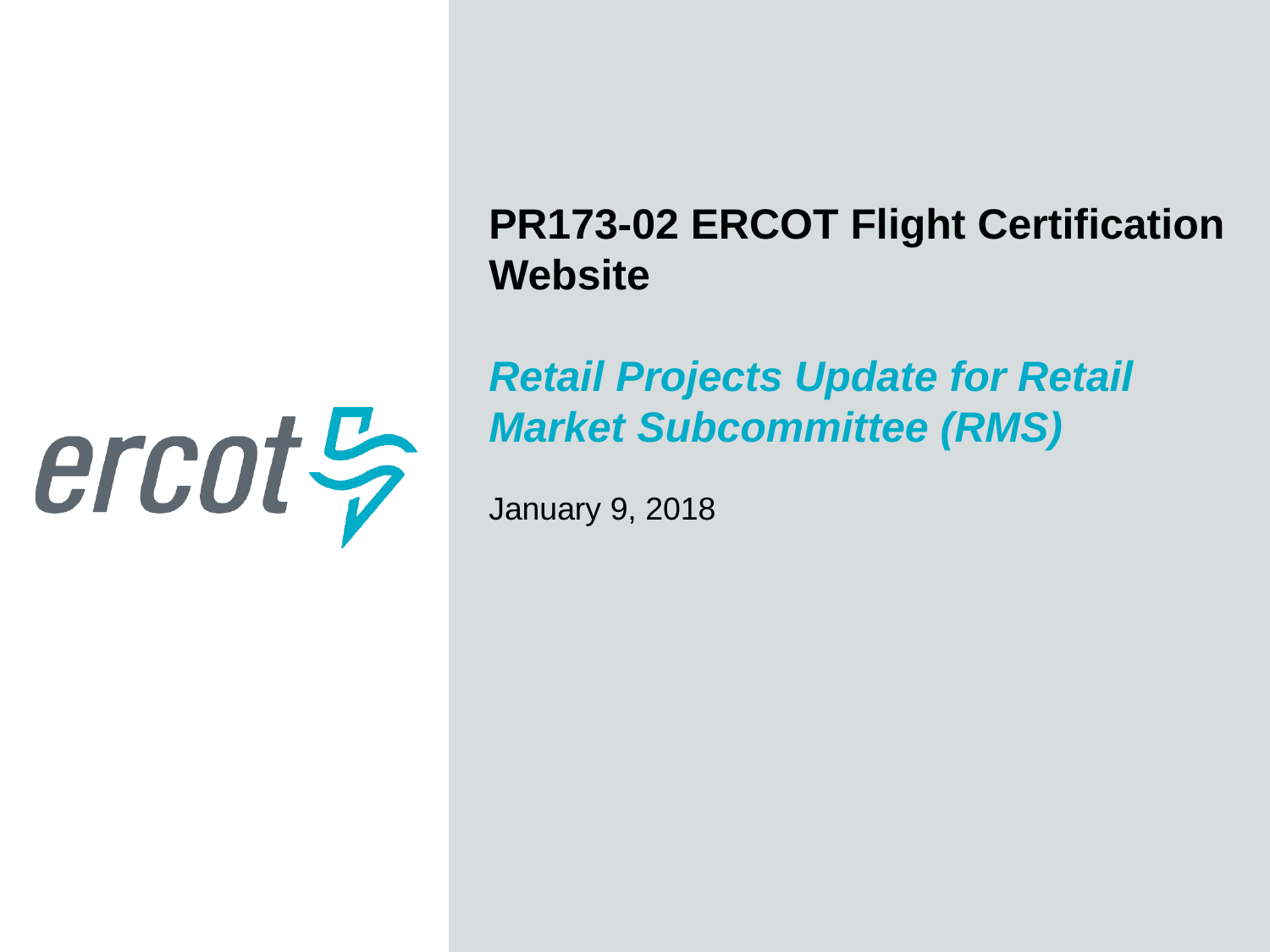

PR173-02 ERCOT Flight Certification Website

Retail Projects Update for Retail Market Subcommittee (RMS)

January 9, 2018